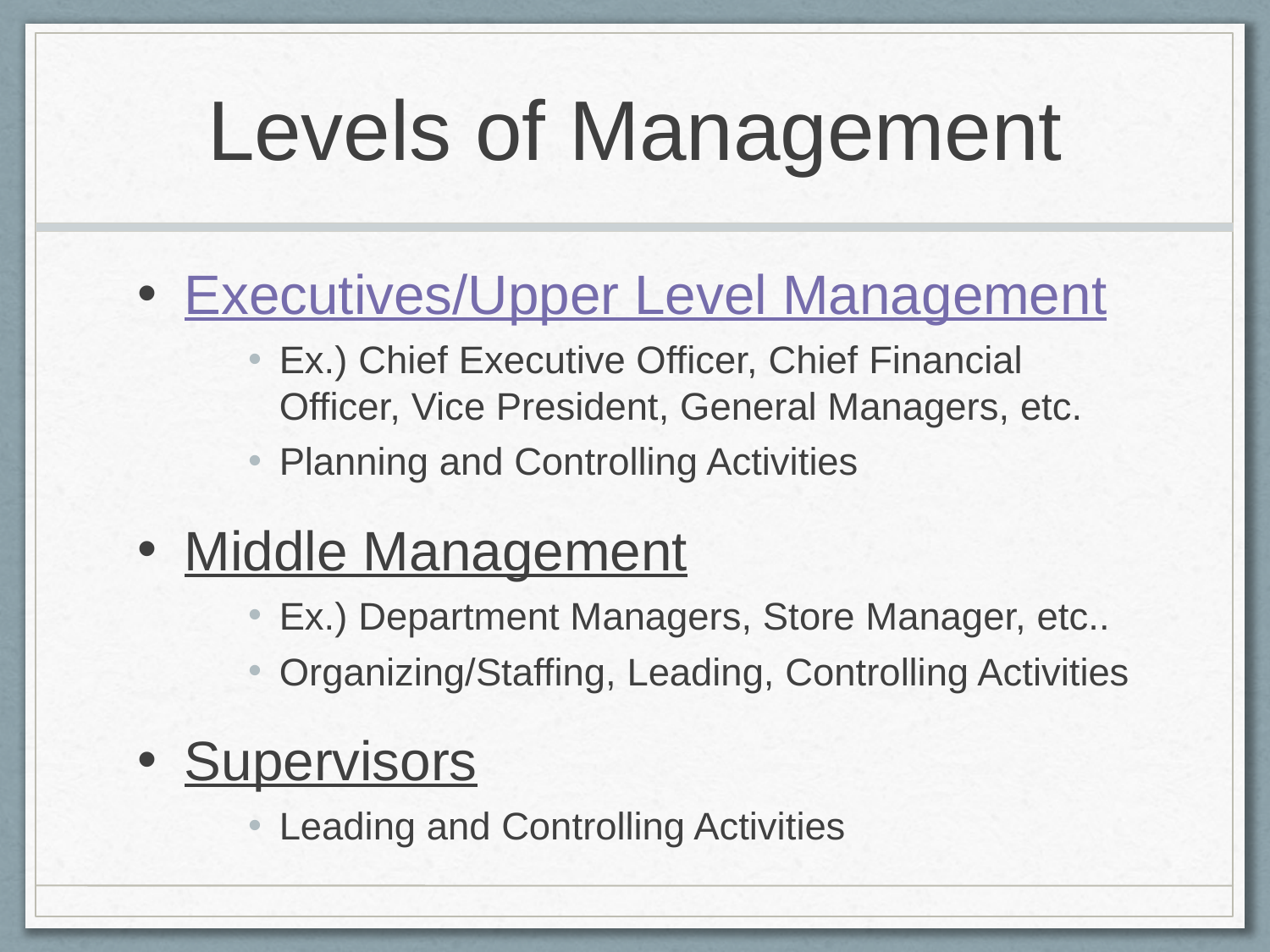

# Levels of Management
Executives/Upper Level Management
Ex.) Chief Executive Officer, Chief Financial Officer, Vice President, General Managers, etc.
Planning and Controlling Activities
Middle Management
Ex.) Department Managers, Store Manager, etc..
Organizing/Staffing, Leading, Controlling Activities
Supervisors
Leading and Controlling Activities